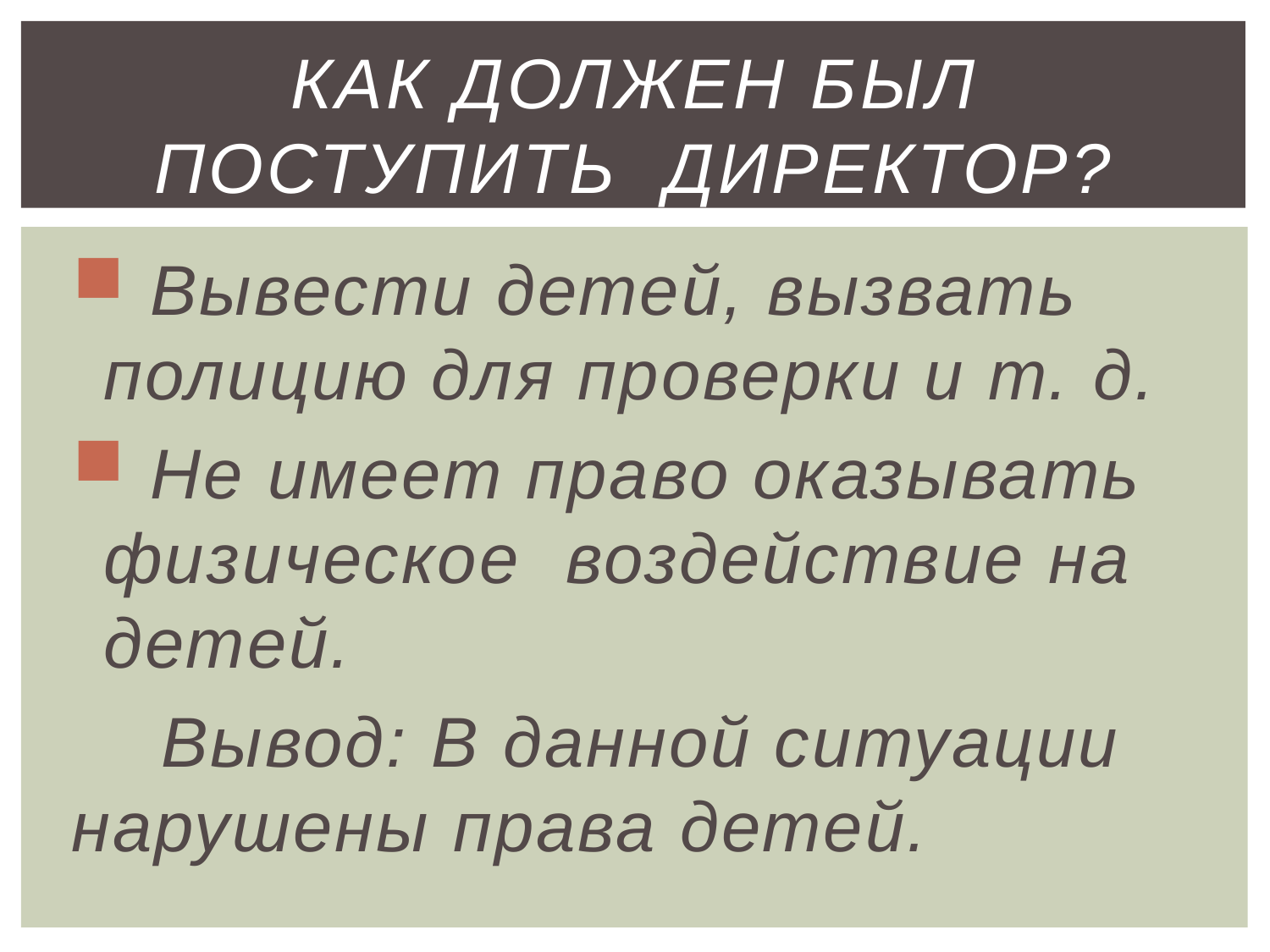

# Как должен был поступить  директор?
 Вывести детей, вызвать полицию для проверки и т. д.
 Не имеет право оказывать физическое  воздействие на детей.
    Вывод: В данной ситуации нарушены права детей.